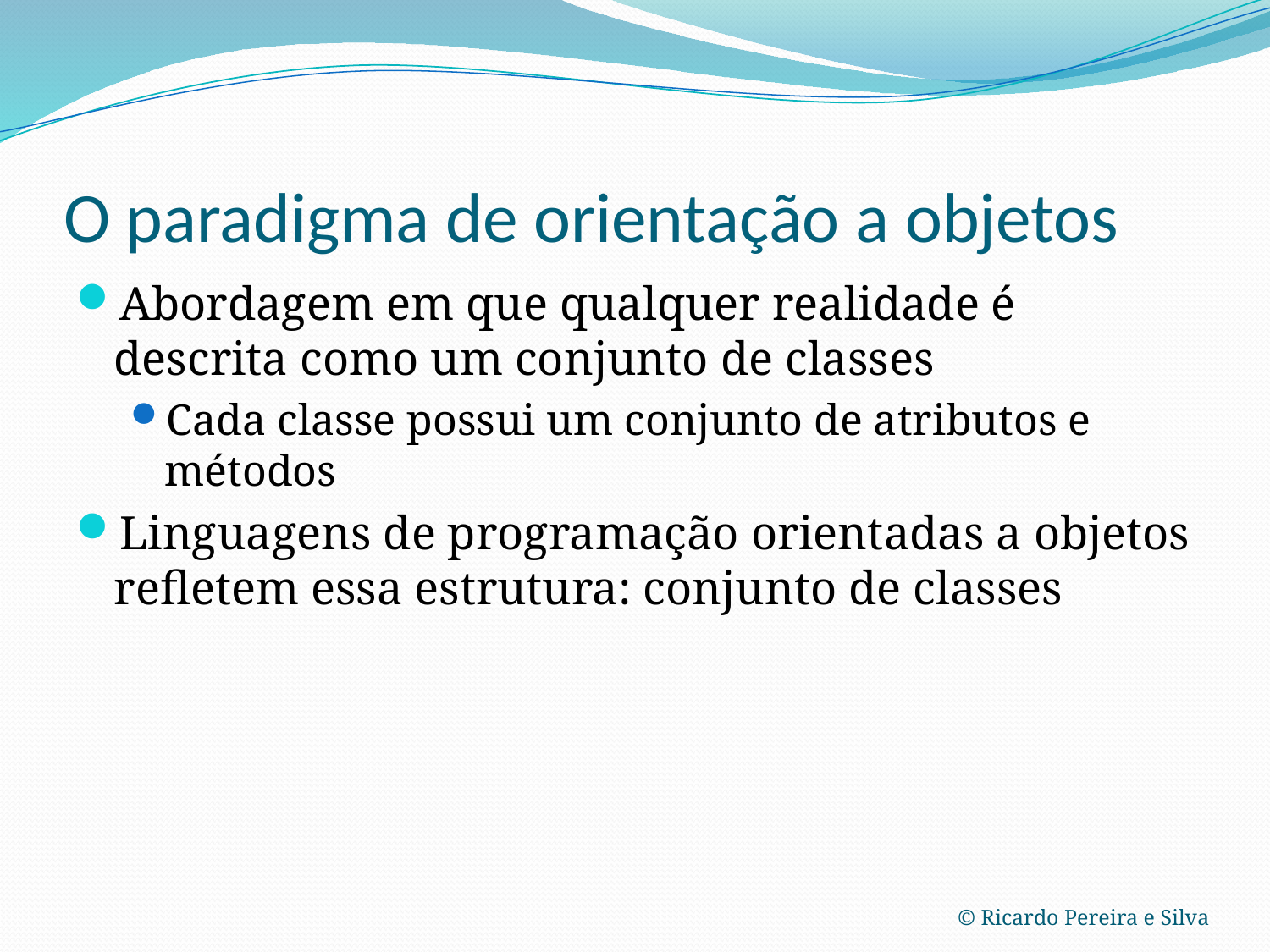

# O paradigma de orientação a objetos
Abordagem em que qualquer realidade é descrita como um conjunto de classes
Cada classe possui um conjunto de atributos e métodos
Linguagens de programação orientadas a objetos refletem essa estrutura: conjunto de classes
© Ricardo Pereira e Silva